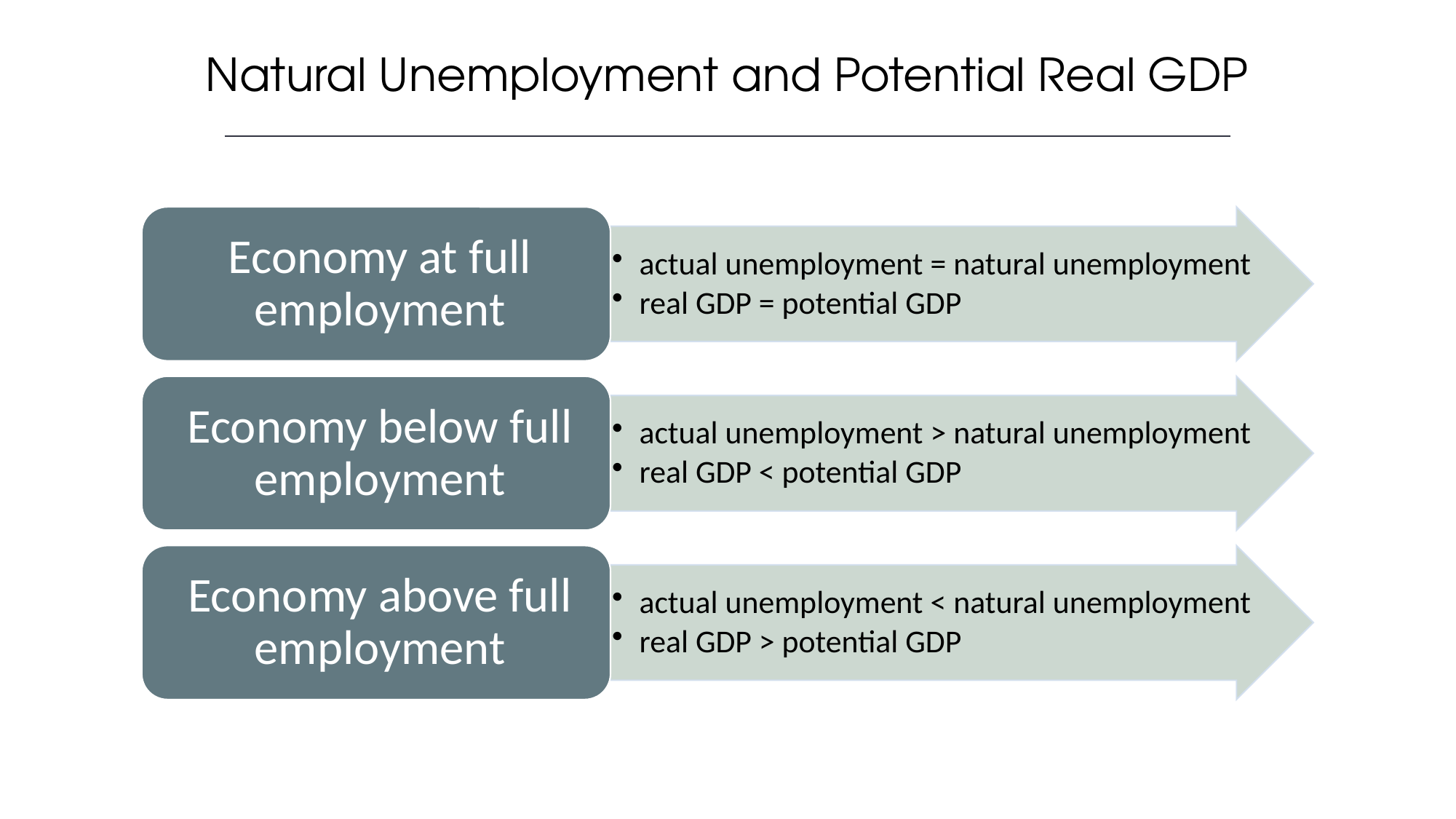

Natural Unemployment and Potential Real GDP
HAWKES LEARNING
actual unemployment = natural unemployment
real GDP = potential GDP
Economy at full employment
actual unemployment > natural unemployment
real GDP < potential GDP
Economy below full employment
actual unemployment < natural unemployment
real GDP > potential GDP
Economy above full employment